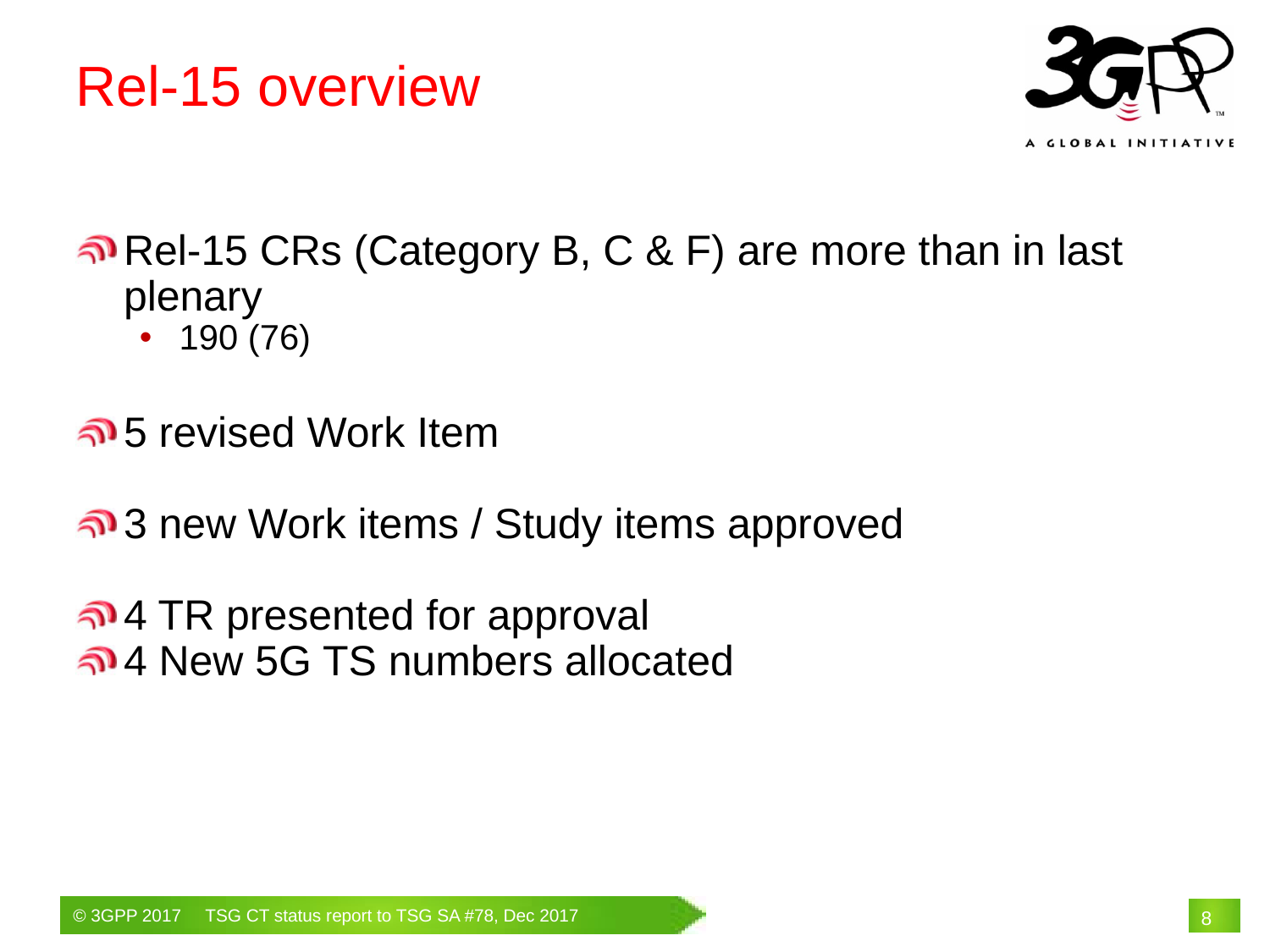

Rel-15 overview

Rel-15 CRs (Category B, C & F) are more than in last plenary
190 (76)

5 revised Work Item

3 new Work items / Study items approved

4 TR presented for approval
4 New 5G TS numbers allocated

# 8